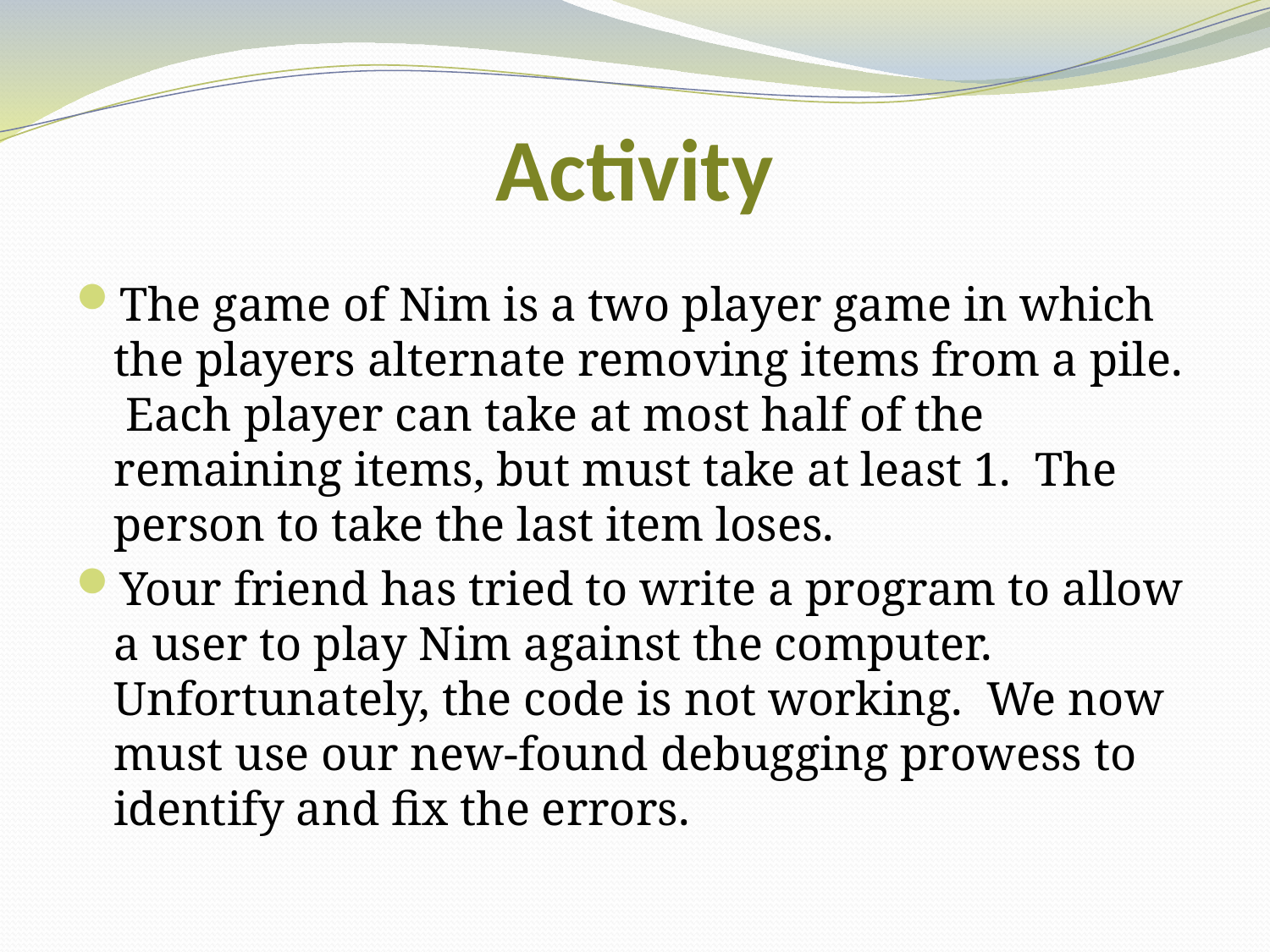

# Activity
The game of Nim is a two player game in which the players alternate removing items from a pile.  Each player can take at most half of the remaining items, but must take at least 1.  The person to take the last item loses.
Your friend has tried to write a program to allow a user to play Nim against the computer.  Unfortunately, the code is not working.  We now must use our new-found debugging prowess to identify and fix the errors.